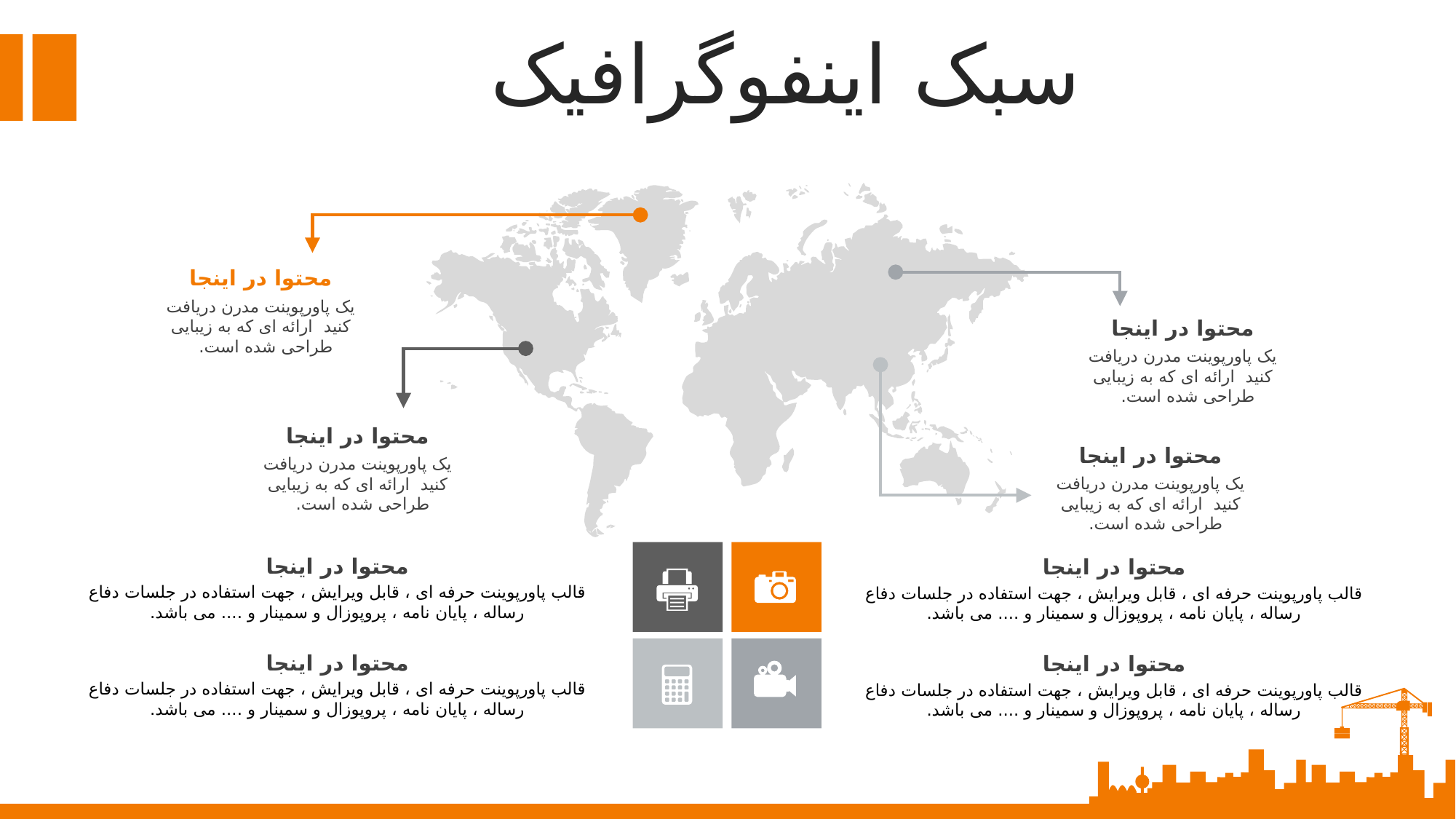

سبک اینفوگرافیک

محتوا در اینجا
یک پاورپوینت مدرن دریافت کنید  ارائه ای که به زیبایی طراحی شده است.

محتوا در اینجا
یک پاورپوینت مدرن دریافت کنید  ارائه ای که به زیبایی طراحی شده است.

محتوا در اینجا
یک پاورپوینت مدرن دریافت کنید  ارائه ای که به زیبایی طراحی شده است.
محتوا در اینجا
یک پاورپوینت مدرن دریافت کنید  ارائه ای که به زیبایی طراحی شده است.

محتوا در اینجا
قالب پاورپوينت حرفه ای ، قابل ویرایش ، جهت استفاده در جلسات دفاع رساله ، پایان نامه ، پروپوزال و سمینار و .... می باشد.
محتوا در اینجا
قالب پاورپوينت حرفه ای ، قابل ویرایش ، جهت استفاده در جلسات دفاع رساله ، پایان نامه ، پروپوزال و سمینار و .... می باشد.

محتوا در اینجا
قالب پاورپوينت حرفه ای ، قابل ویرایش ، جهت استفاده در جلسات دفاع رساله ، پایان نامه ، پروپوزال و سمینار و .... می باشد.
محتوا در اینجا
قالب پاورپوينت حرفه ای ، قابل ویرایش ، جهت استفاده در جلسات دفاع رساله ، پایان نامه ، پروپوزال و سمینار و .... می باشد.